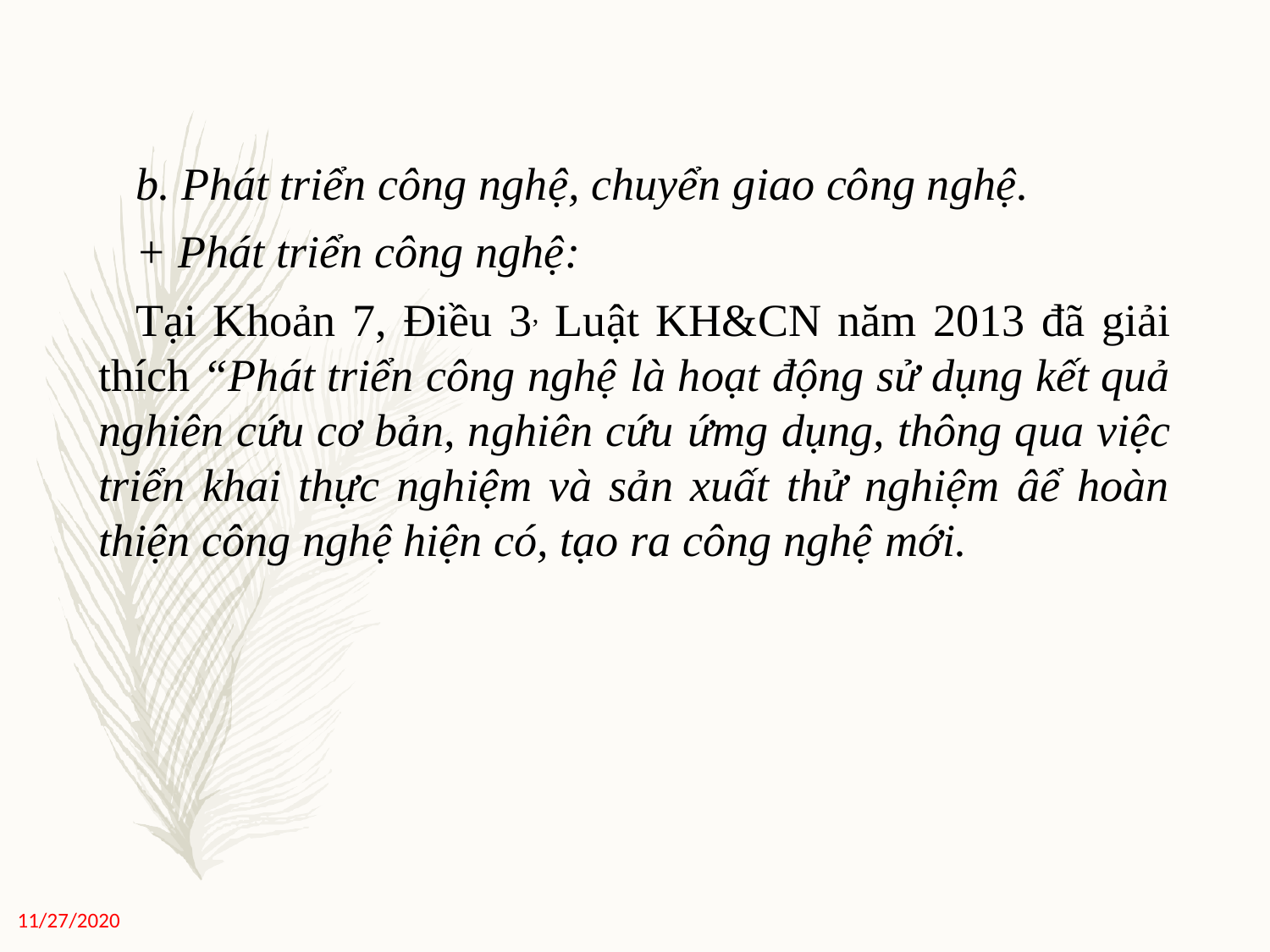

b. Phát triển công nghệ, chuyển giao công nghệ.
+ Phát triển công nghệ:
Tại Khoản 7, Điều 3, Luật KH&CN năm 2013 đã giải thích “Phát triển công nghệ là hoạt động sử dụng kết quả nghiên cứu cơ bản, nghiên cứu ứmg dụng, thông qua việc triển khai thực nghiệm và sản xuất thử nghiệm âể hoàn thiện công nghệ hiện có, tạo ra công nghệ mới.
11/27/2020